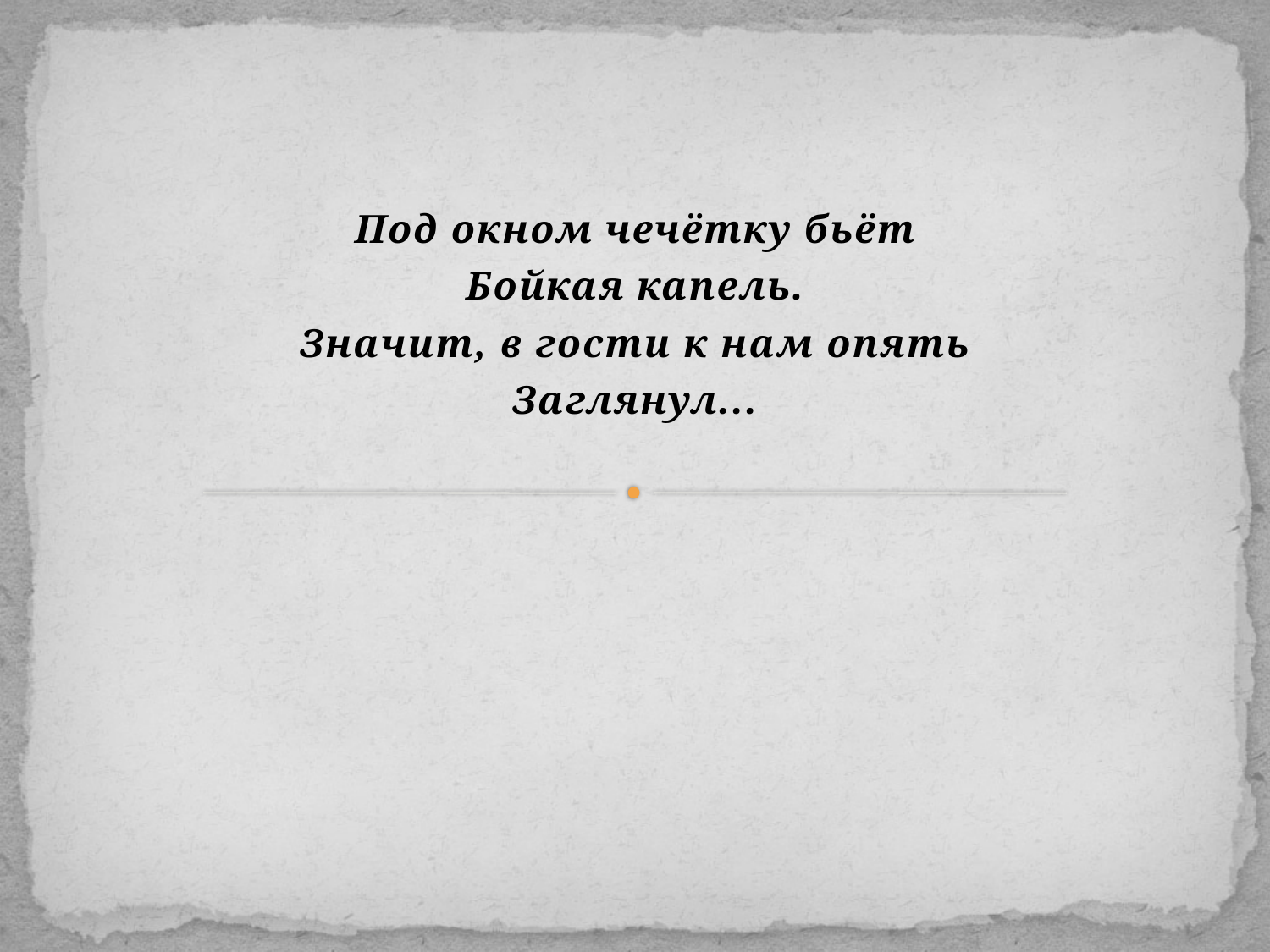

#
Под окном чечётку бьёт
Бойкая капель.
Значит, в гости к нам опять
Заглянул...